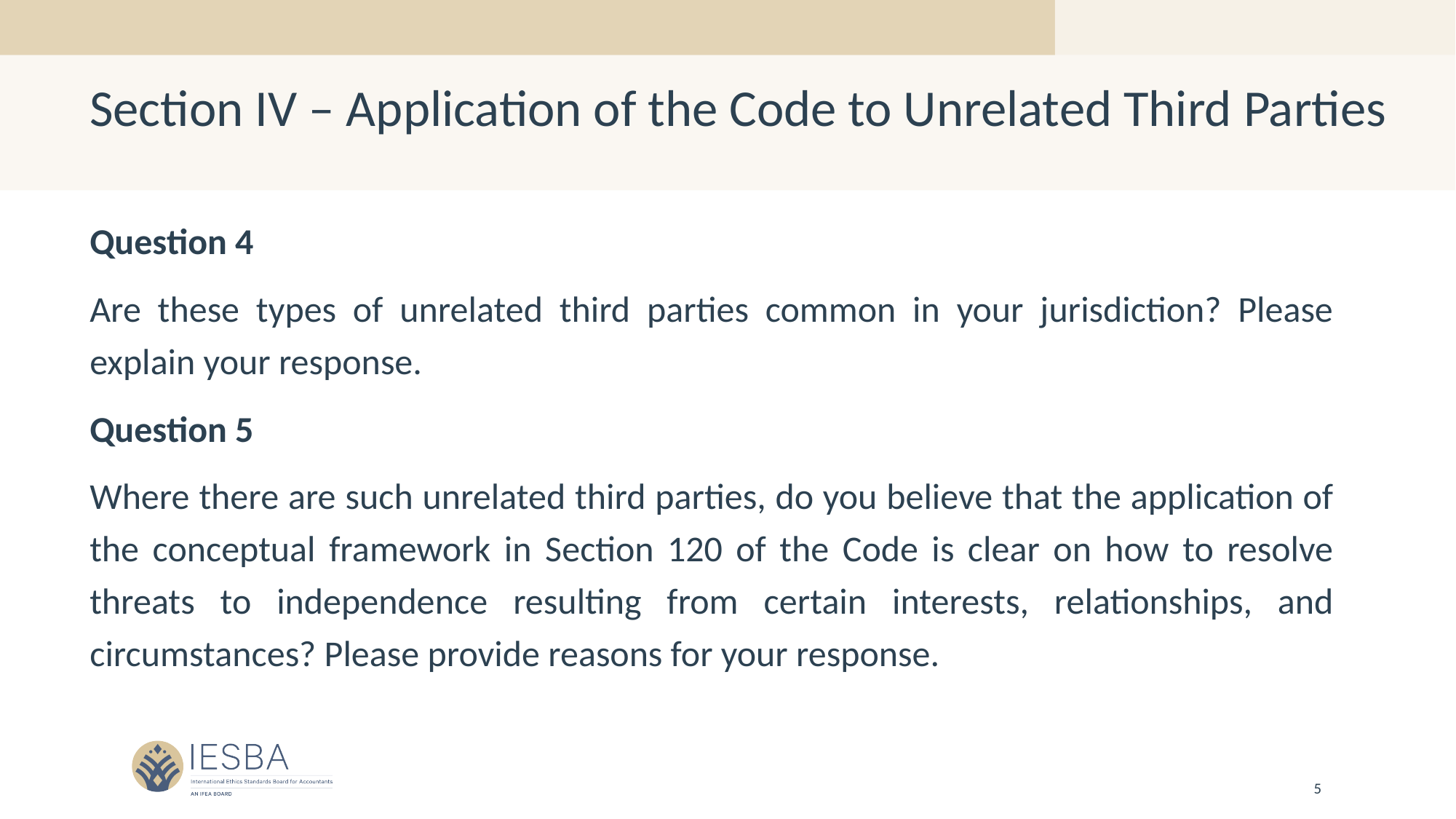

# Section IV – Application of the Code to Unrelated Third Parties
Question 4
Are these types of unrelated third parties common in your jurisdiction? Please explain your response.
Question 5
Where there are such unrelated third parties, do you believe that the application of the conceptual framework in Section 120 of the Code is clear on how to resolve threats to independence resulting from certain interests, relationships, and circumstances? Please provide reasons for your response.

5